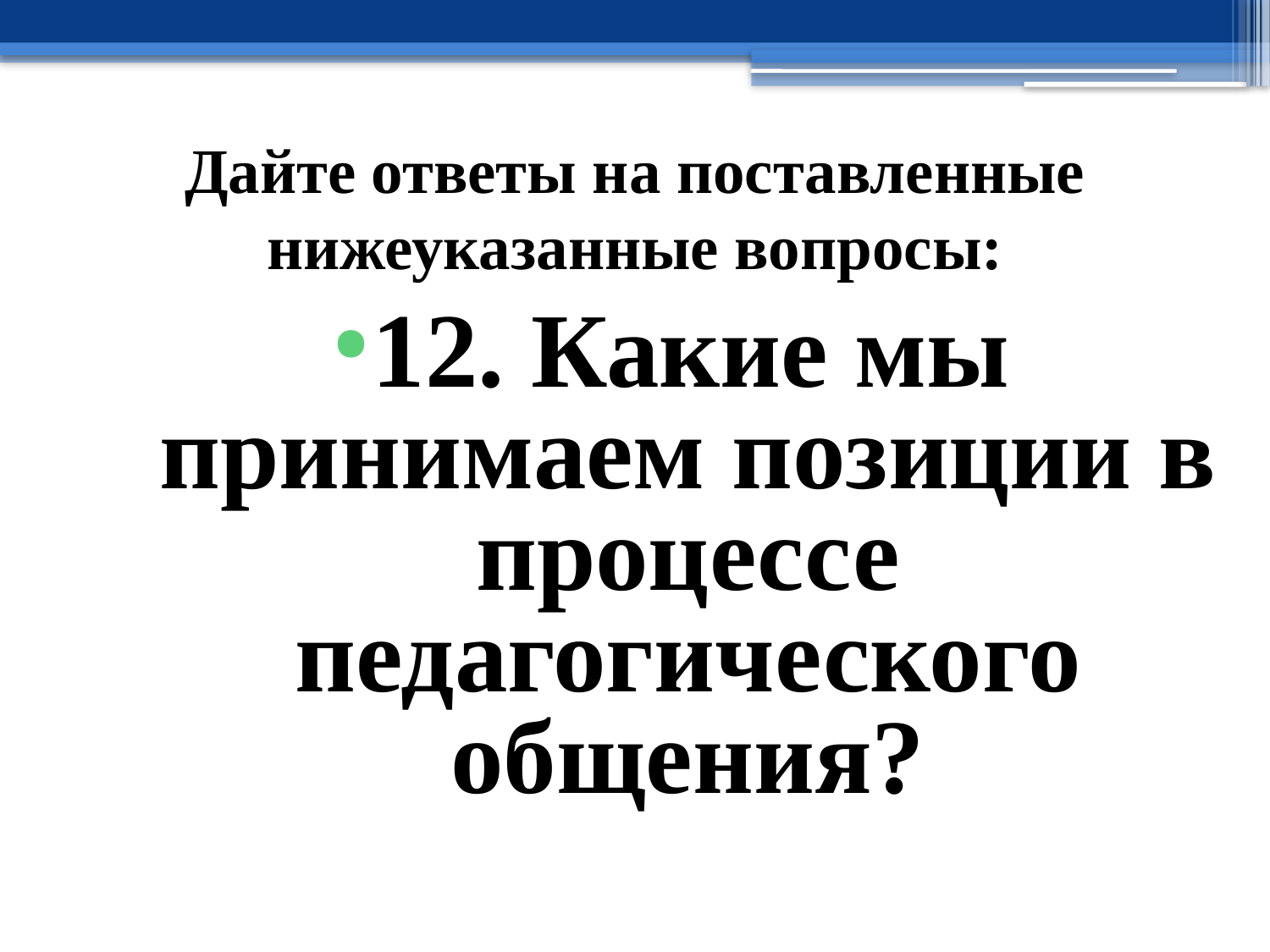

# Дайте ответы на поставленные нижеуказанные вопросы:
12. Какие мы принимаем позиции в процессе педагогического общения?